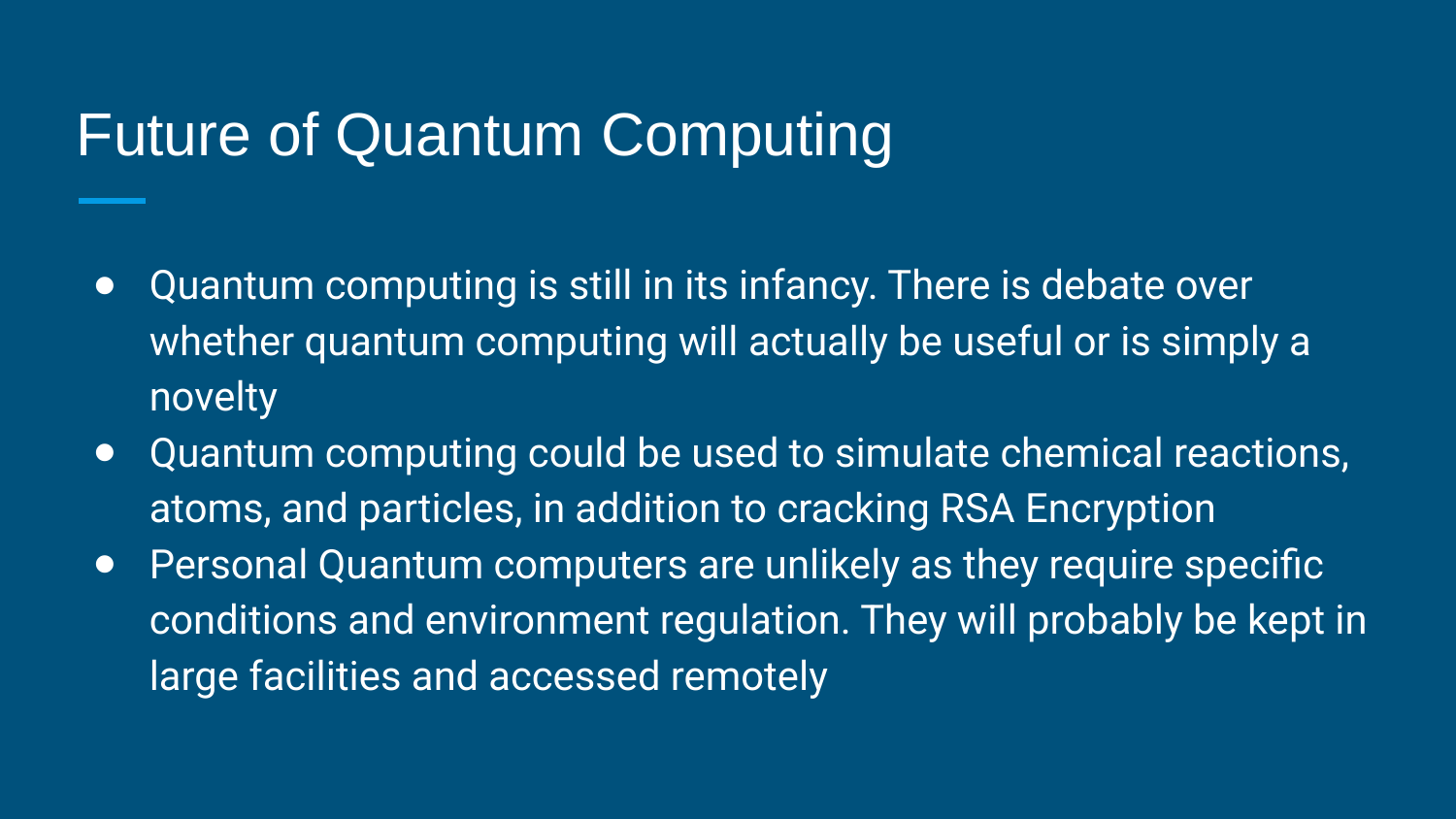

# Future of Quantum Computing
Quantum computing is still in its infancy. There is debate over whether quantum computing will actually be useful or is simply a novelty
Quantum computing could be used to simulate chemical reactions, atoms, and particles, in addition to cracking RSA Encryption
Personal Quantum computers are unlikely as they require specific conditions and environment regulation. They will probably be kept in large facilities and accessed remotely